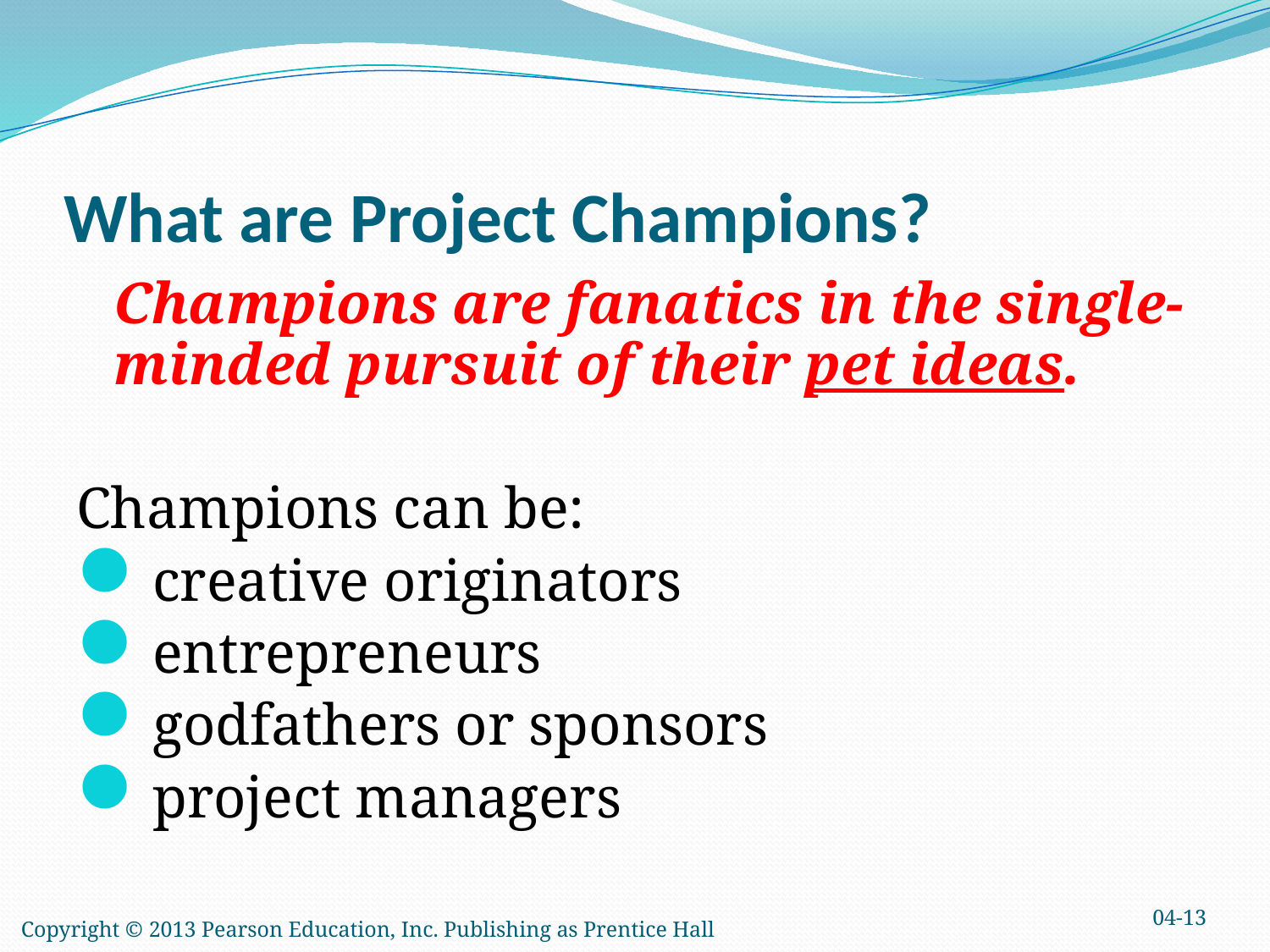

What are Project Champions?
	Champions are fanatics in the single-minded pursuit of their pet ideas.

Champions can be:
creative originators
entrepreneurs
godfathers or sponsors
project managers
04-13
Copyright © 2013 Pearson Education, Inc. Publishing as Prentice Hall